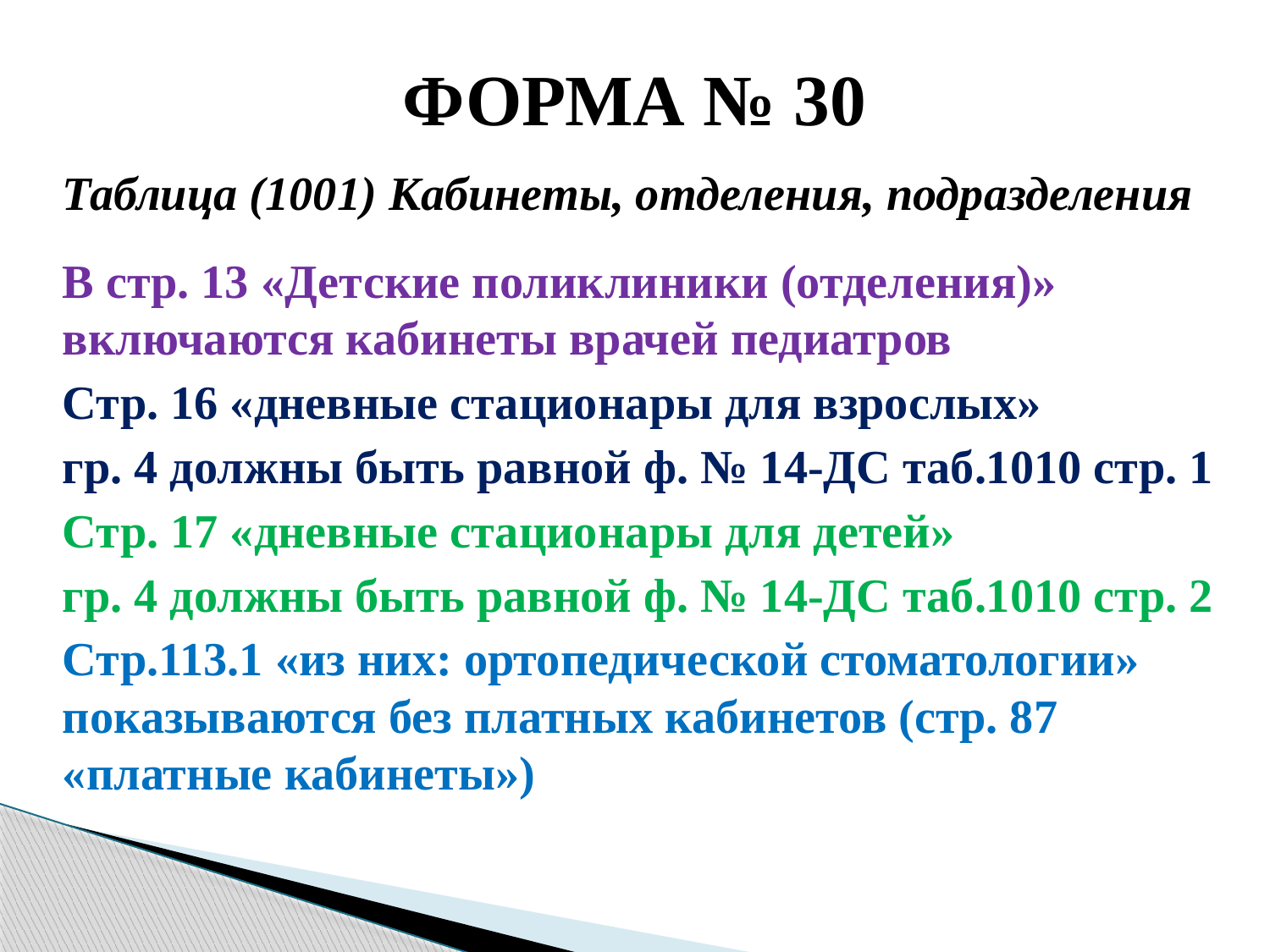

# ФОРМА № 30
Таблица (1001) Кабинеты, отделения, подразделения

В стр. 13 «Детские поликлиники (отделения)» включаются кабинеты врачей педиатров
Стр. 16 «дневные стационары для взрослых»
гр. 4 должны быть равной ф. № 14-ДС таб.1010 стр. 1
Стр. 17 «дневные стационары для детей»
гр. 4 должны быть равной ф. № 14-ДС таб.1010 стр. 2
Стр.113.1 «из них: ортопедической стоматологии» показываются без платных кабинетов (стр. 87 «платные кабинеты»)